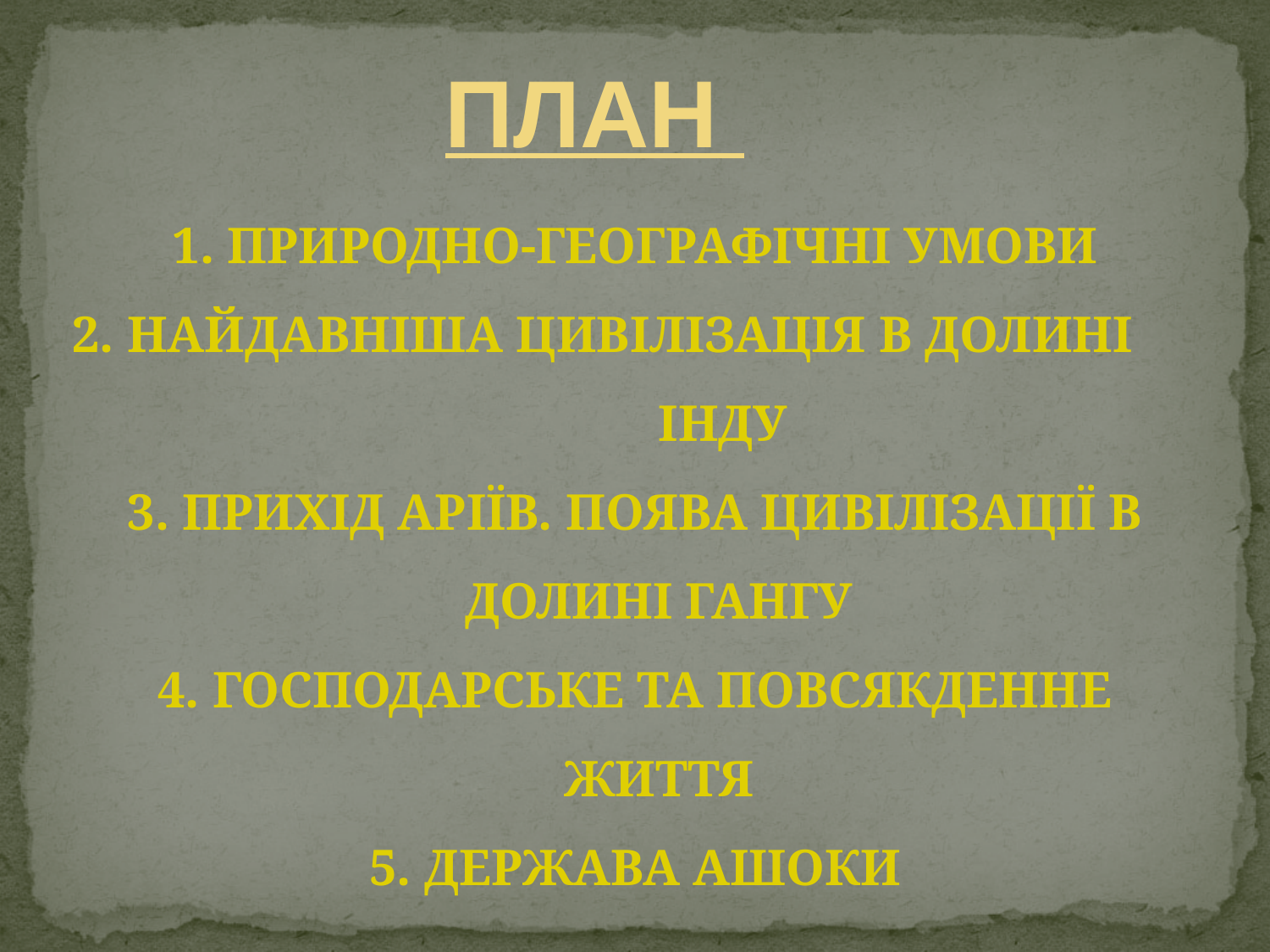

ПЛАН
1. ПРИРОДНО-ГЕОГРАФІЧНІ УМОВИ
2. НАЙДАВНІША ЦИВІЛІЗАЦІЯ В ДОЛИНІ                ІНДУ
3. ПРИХІД АРІЇВ. ПОЯВА ЦИВІЛІЗАЦІЇ В ДОЛИНІ ГАНГУ
4. ГОСПОДАРСЬКЕ ТА ПОВСЯКДЕННЕ ЖИТТЯ
5. ДЕРЖАВА АШОКИ